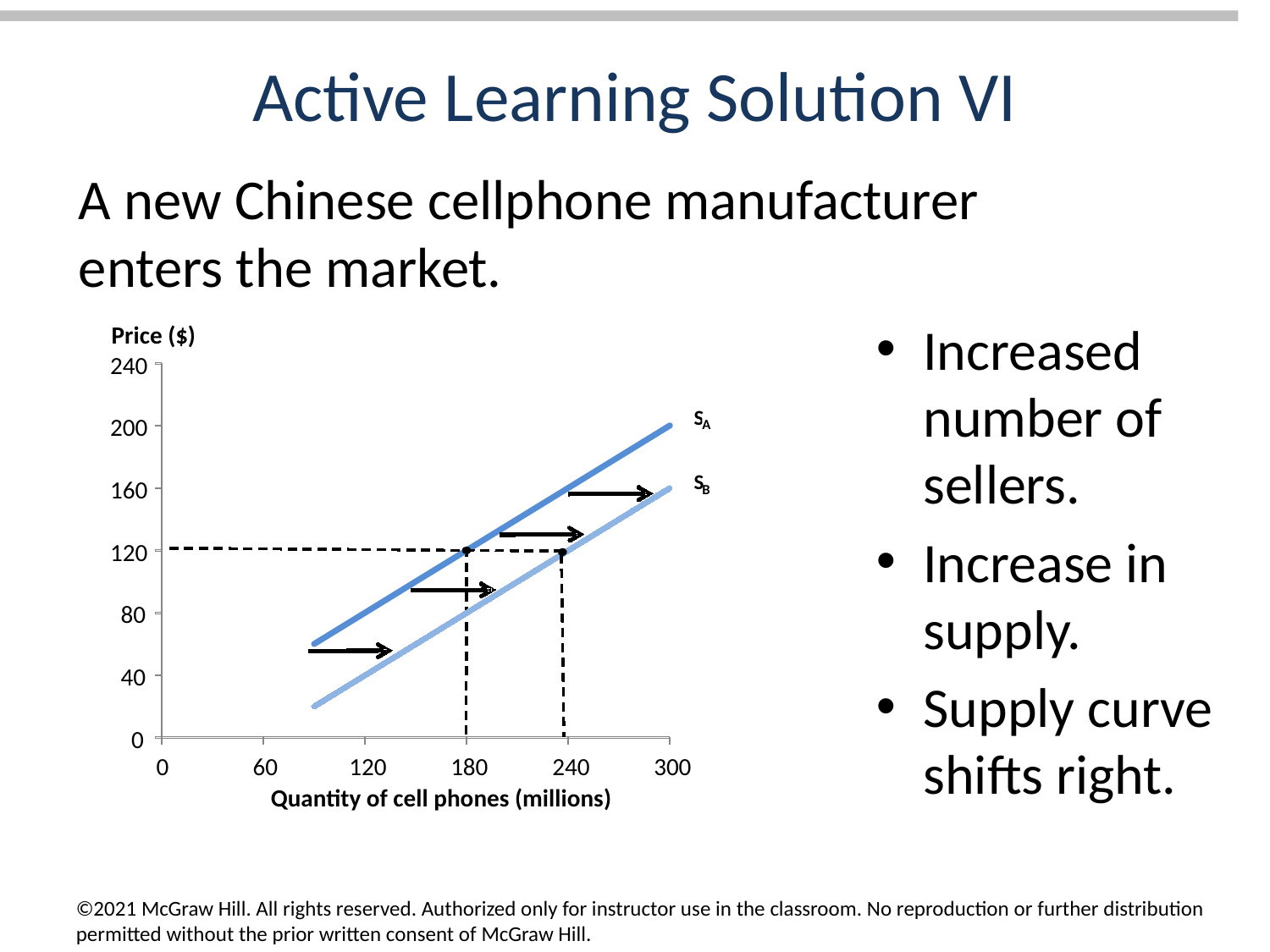

# Active Learning Solution VI
A new Chinese cellphone manufacturer enters the market.

Price ($)
240

S
200
A

160
120

80
40
0

0
60
120
180
240
300
Quantity of cell phones (millions)
Increased number of sellers.
Increase in supply.
Supply curve shifts right.

S
B